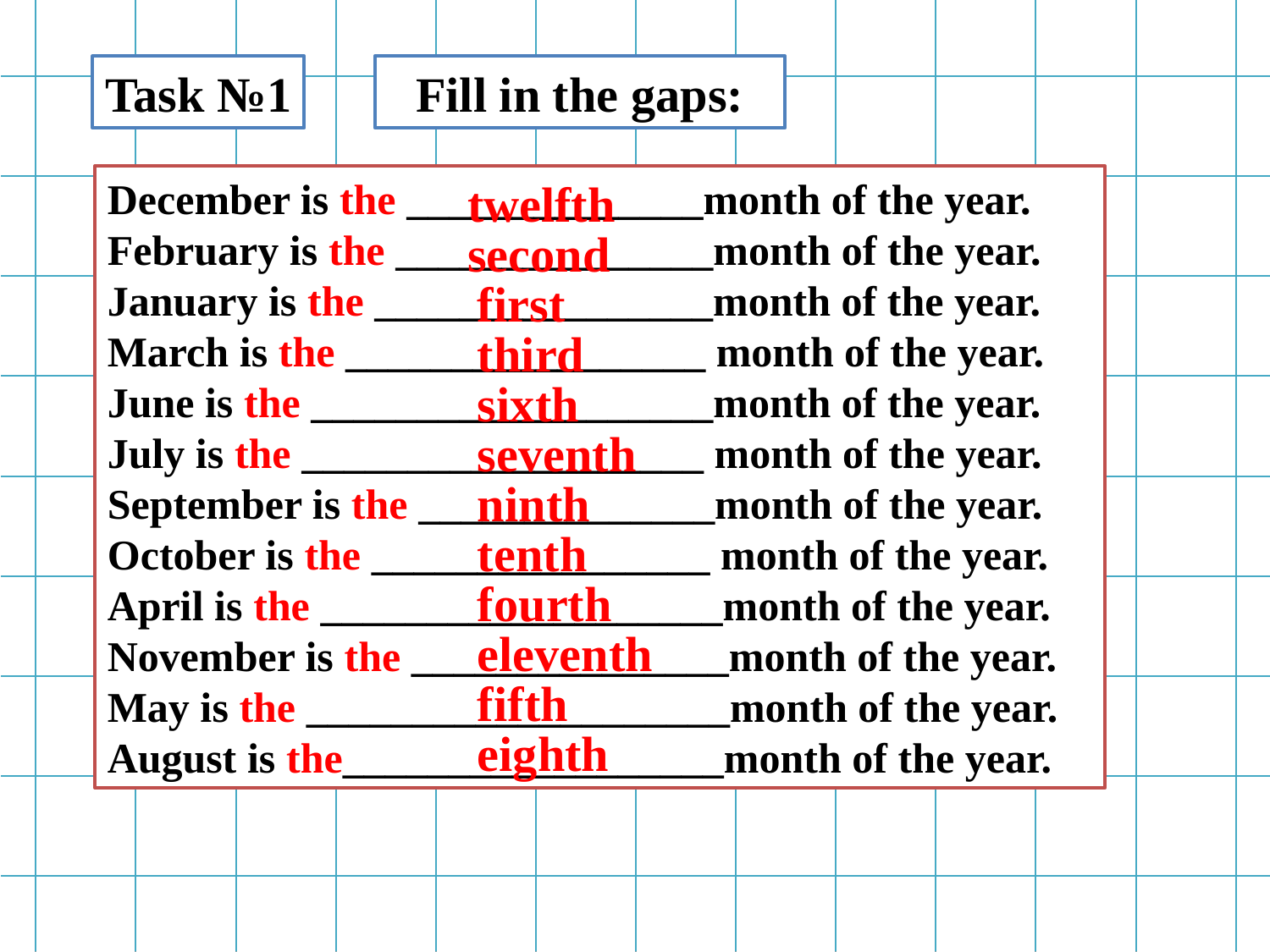

Task №1
Fill in the gaps:
December is the ______________month of the year.
February is the _______________month of the year.
January is the ________________month of the year.
March is the _________________ month of the year.
June is the ___________________month of the year.
July is the ___________________ month of the year.
September is the ______________month of the year.
October is the ________________ month of the year.
April is the ___________________month of the year.
November is the _______________month of the year.
May is the ____________________month of the year.
August is the__________________month of the year.
twelfth
second
first
third
sixth
seventh
ninth
tenth
fourth
eleventh
fifth
eighth